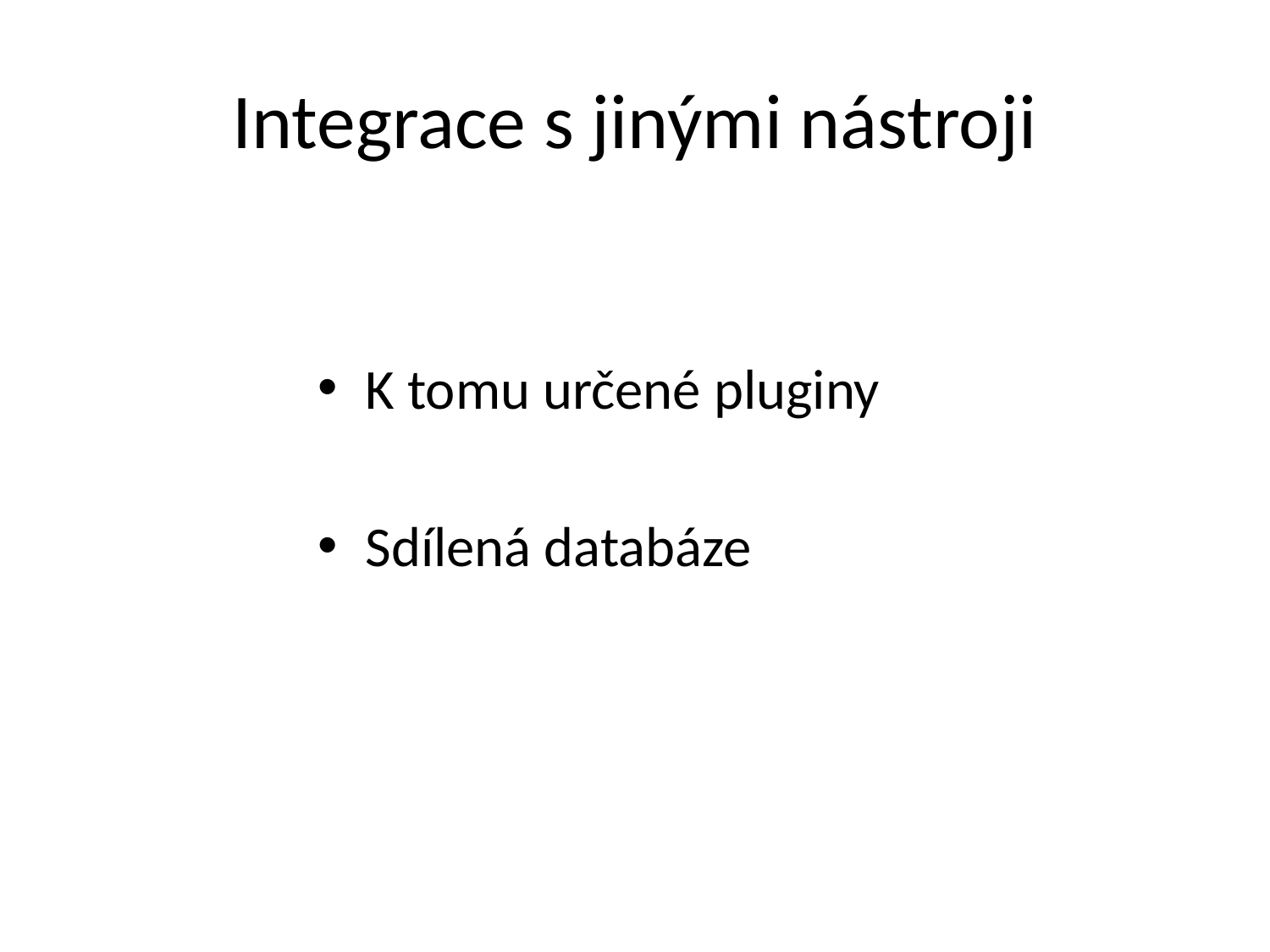

# Integrace s jinými nástroji
K tomu určené pluginy

Sdílená databáze